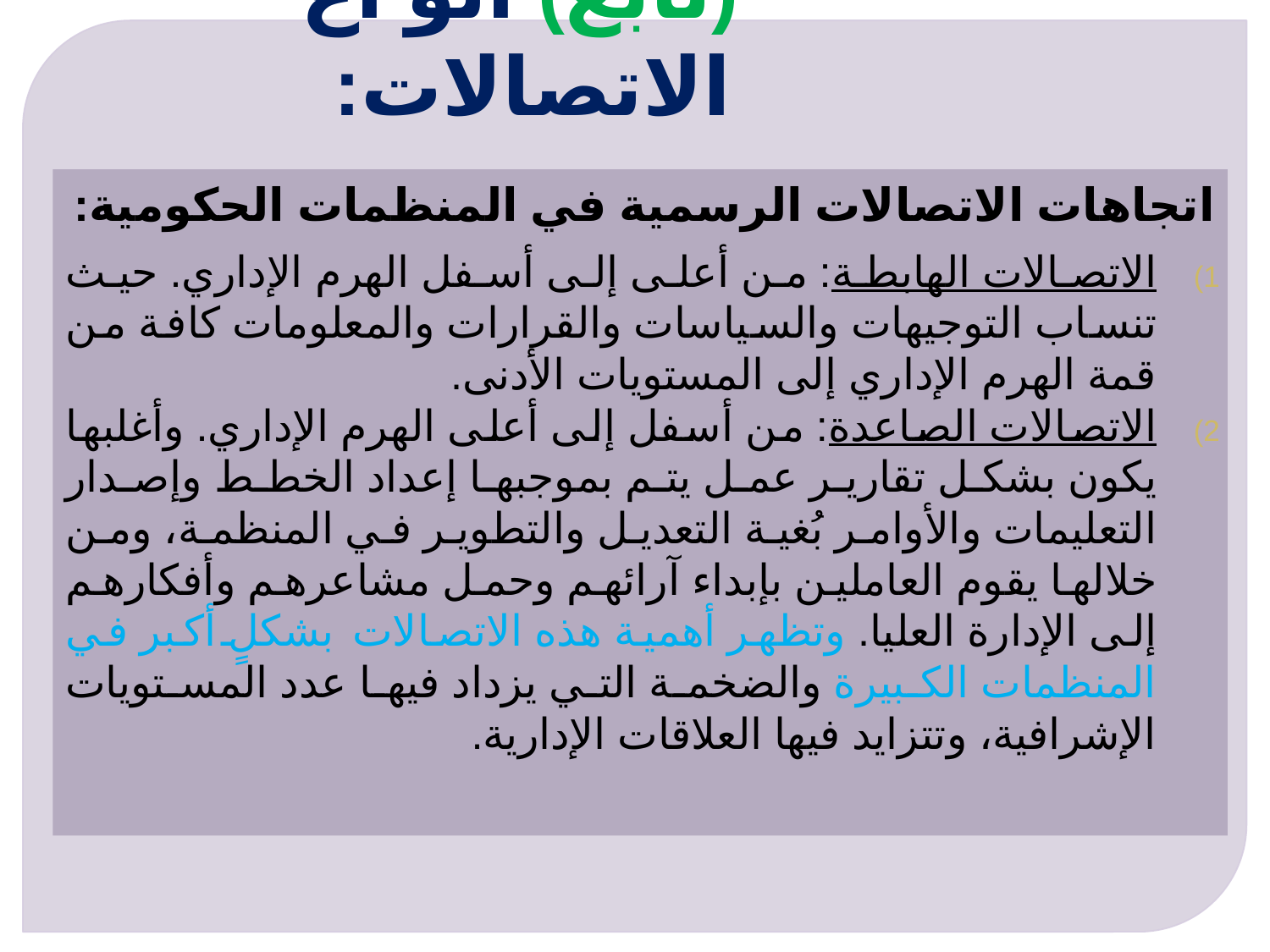

# (تابع) أنو اع الاتصالات:
اتجاهات الاتصالات الرسمية في المنظمات الحكومية:

الاتصالات الهابطة: من أعلى إلى أسفل الهرم الإداري. حيث تنساب التوجيهات والسياسات والقرارات والمعلومات كافة من قمة الهرم الإداري إلى المستويات الأدنى.
الاتصالات الصاعدة: من أسفل إلى أعلى الهرم الإداري. وأغلبها يكون بشكل تقارير عمل يتم بموجبها إعداد الخطط وإصدار التعليمات والأوامر بُغية التعديل والتطوير في المنظمة، ومن خلالها يقوم العاملين بإبداء آرائهم وحمل مشاعرهم وأفكارهم إلى الإدارة العليا. وتظهر أهمية هذه الاتصالات بشكلٍ أكبر في المنظمات الكبيرة والضخمة التي يزداد فيها عدد المستويات الإشرافية، وتتزايد فيها العلاقات الإدارية.